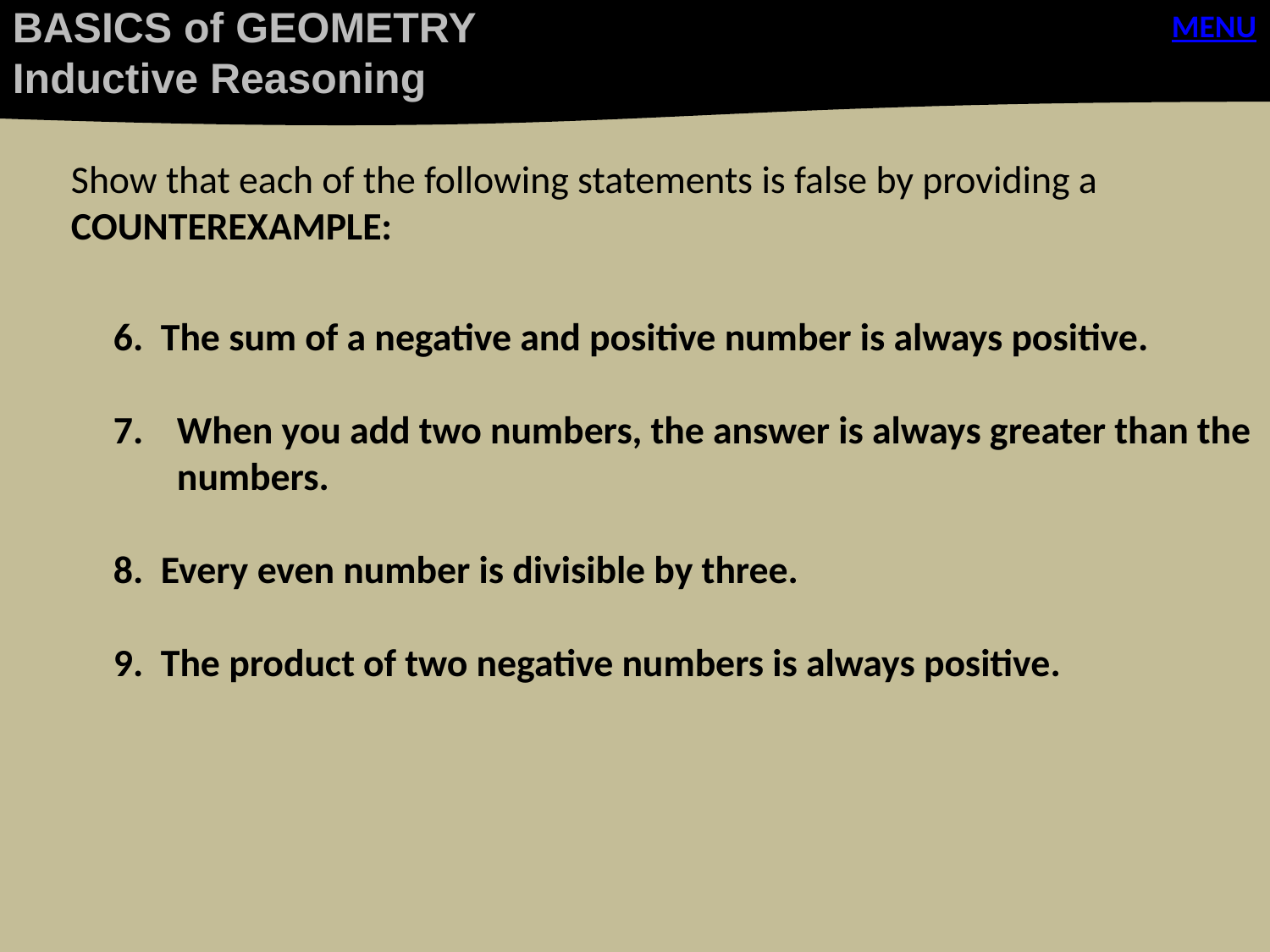

BASICS of GEOMETRY
Inductive Reasoning
MENU
Show that each of the following statements is false by providing a COUNTEREXAMPLE:
6.  The sum of a negative and positive number is always positive.

When you add two numbers, the answer is always greater than the
	numbers.

8.  Every even number is divisible by three.

9.  The product of two negative numbers is always positive.